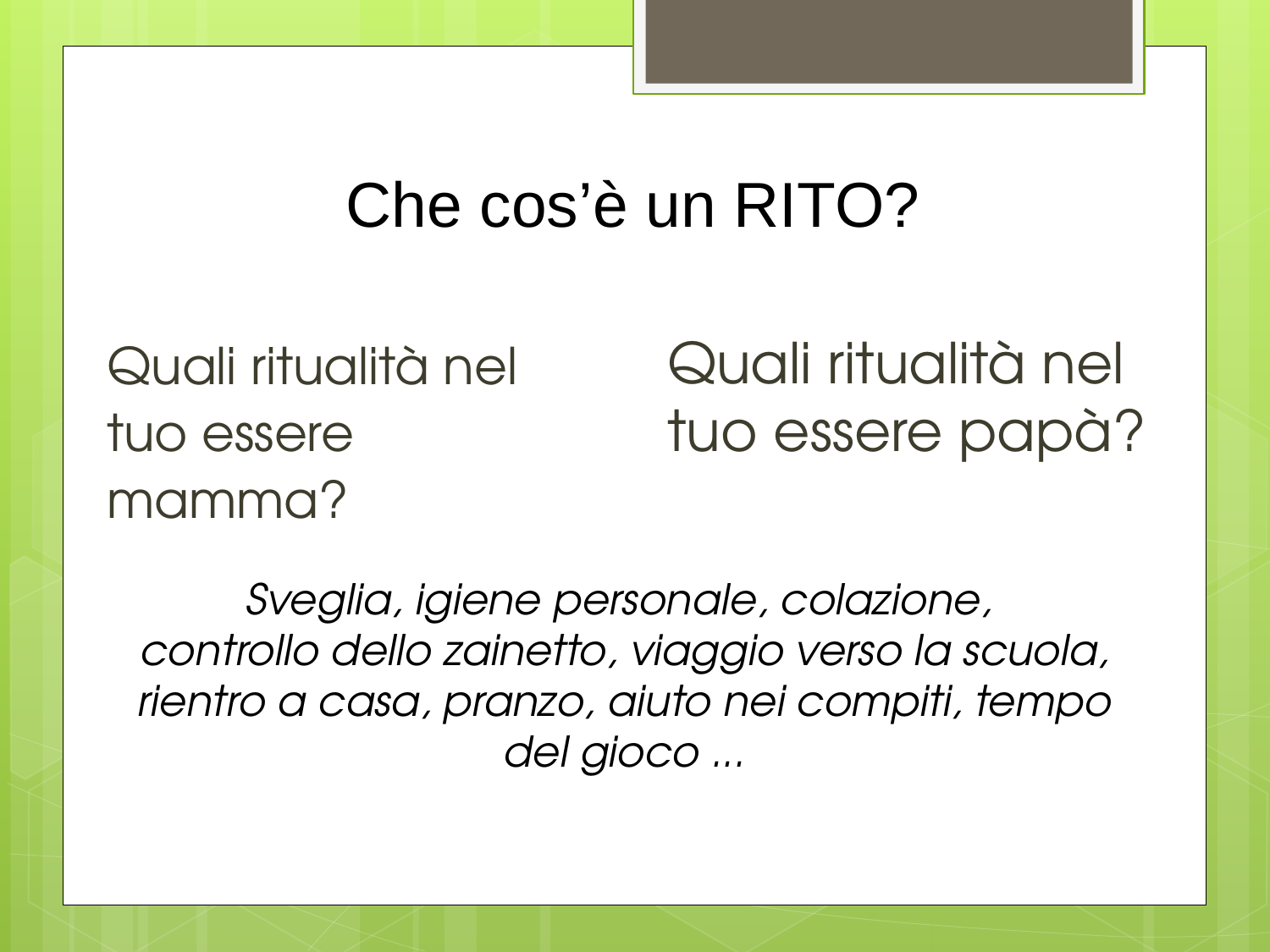

# Che cos’è un RITO?
Quali ritualità nel tuo essere papà?
Quali ritualità nel tuo essere mamma?
Sveglia, igiene personale, colazione,
controllo dello zainetto, viaggio verso la scuola, rientro a casa, pranzo, aiuto nei compiti, tempo del gioco ...